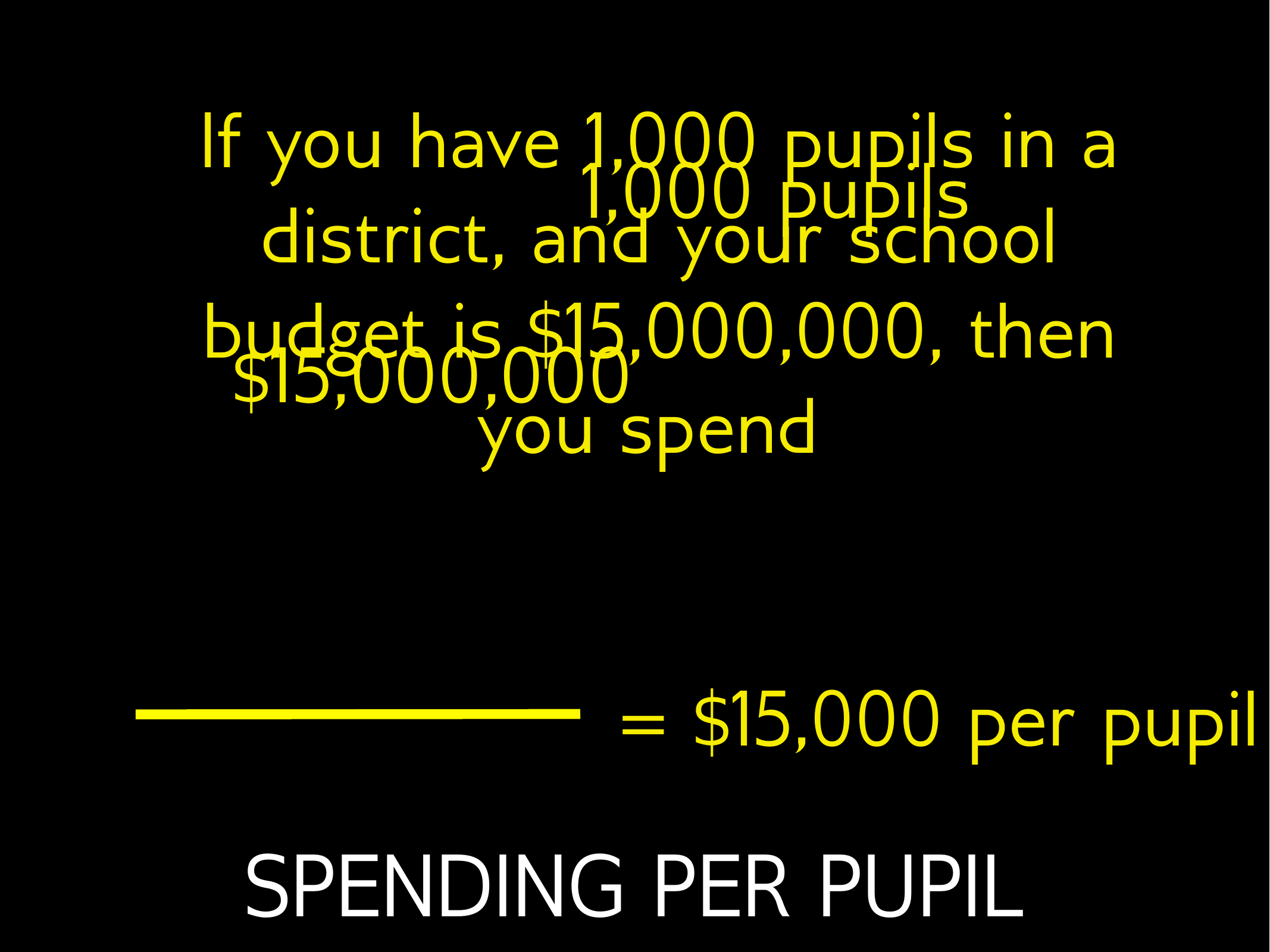

# If you have 1,000 pupils in a district, and your school budget is $15,000,000, then you spend
1,000 pupils
$15,000,000
= $15,000 per pupil

SPENDING PER PUPIL